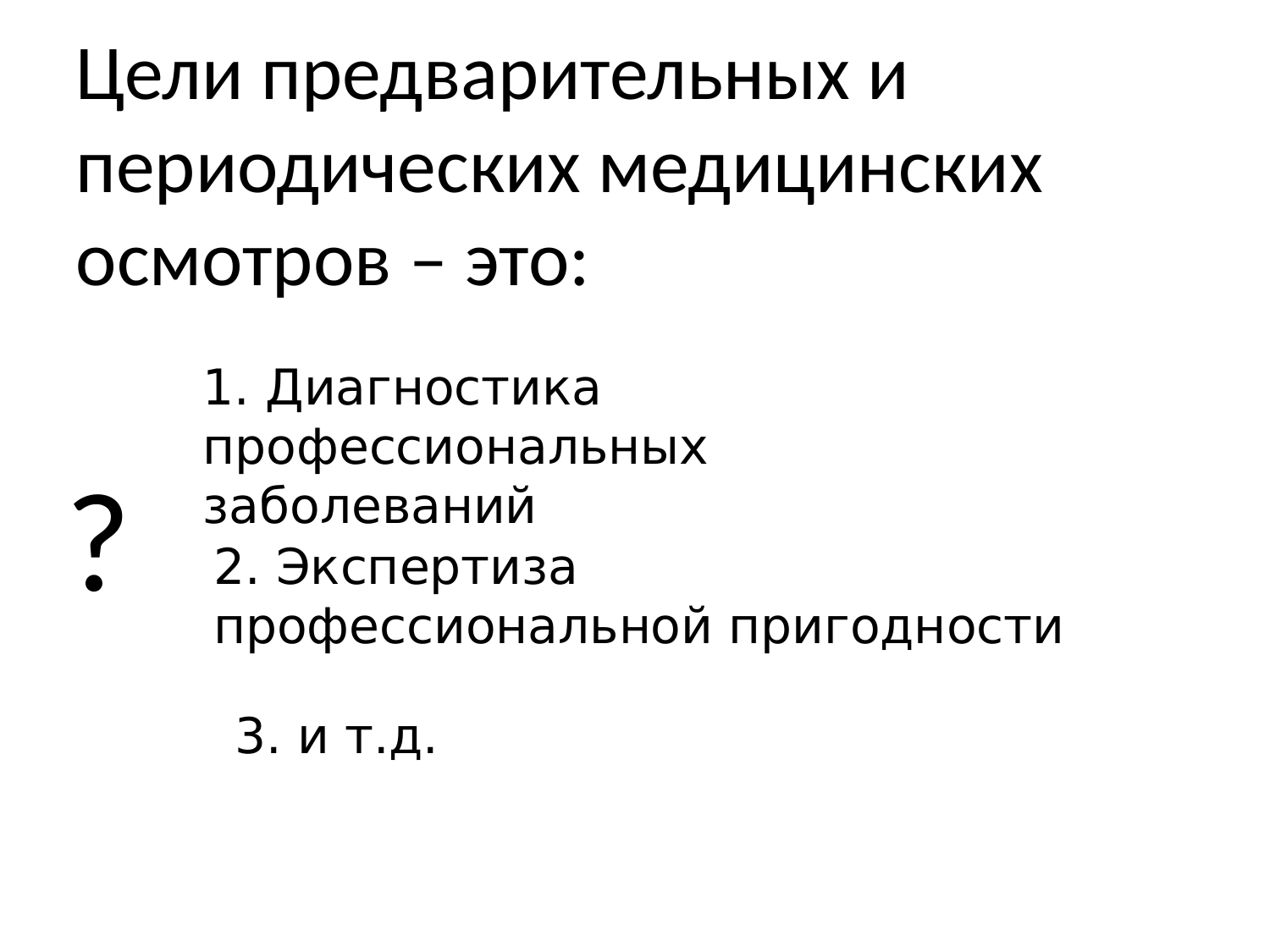

Цели предварительных и периодических медицинских осмотров – это:
1. Диагностика профессиональных заболеваний
?
2. Экспертиза профессиональной пригодности
3. и т.д.